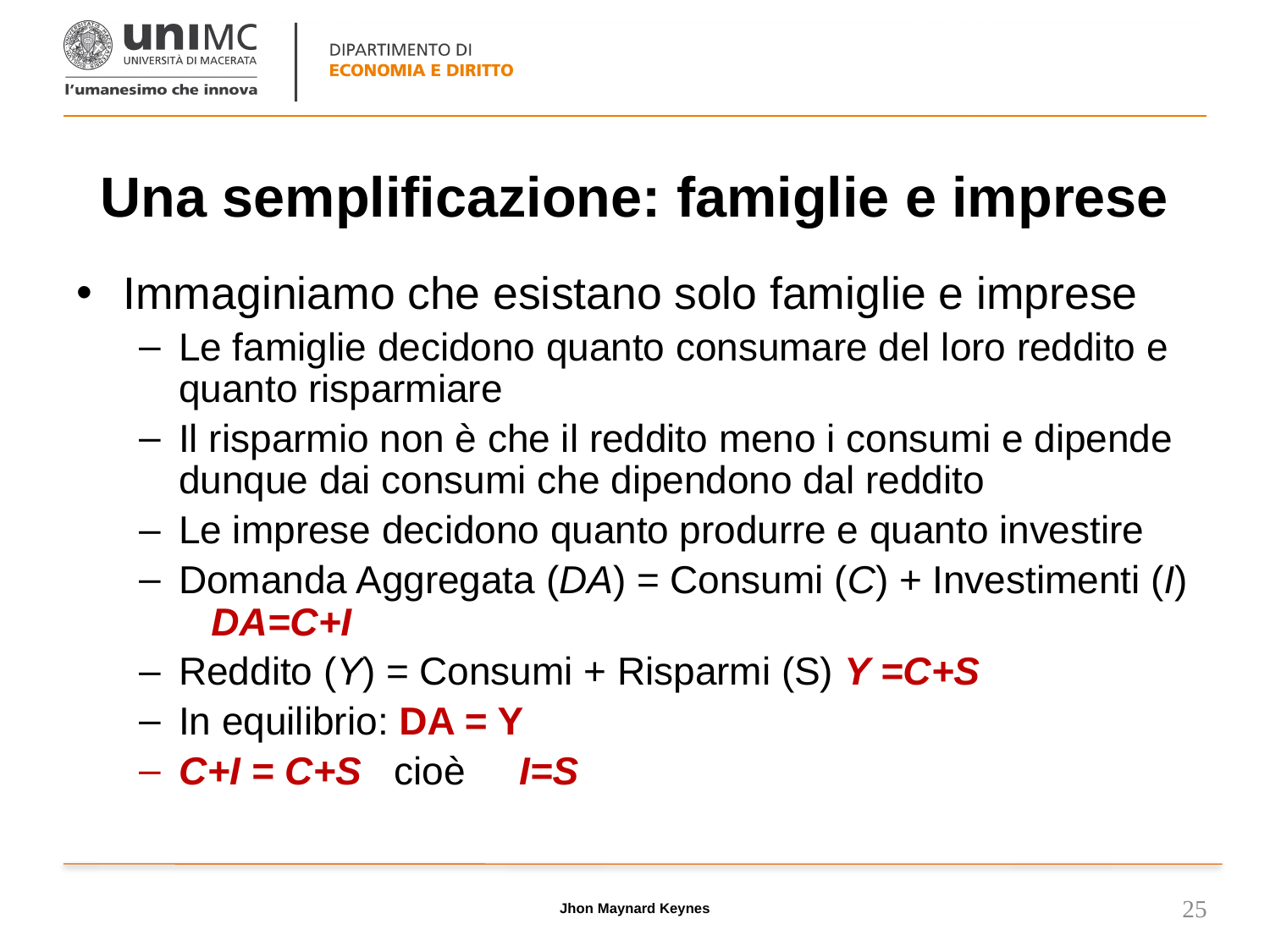

# Una semplificazione: famiglie e imprese
Immaginiamo che esistano solo famiglie e imprese
Le famiglie decidono quanto consumare del loro reddito e quanto risparmiare
Il risparmio non è che il reddito meno i consumi e dipende dunque dai consumi che dipendono dal reddito
Le imprese decidono quanto produrre e quanto investire
Domanda Aggregata (DA) = Consumi (C) + Investimenti (I)    DA=C+I
Reddito (Y) = Consumi + Risparmi (S) Y =C+S
In equilibrio: DA = Y
C+I = C+S   cioè     I=S
Jhon Maynard Keynes
25